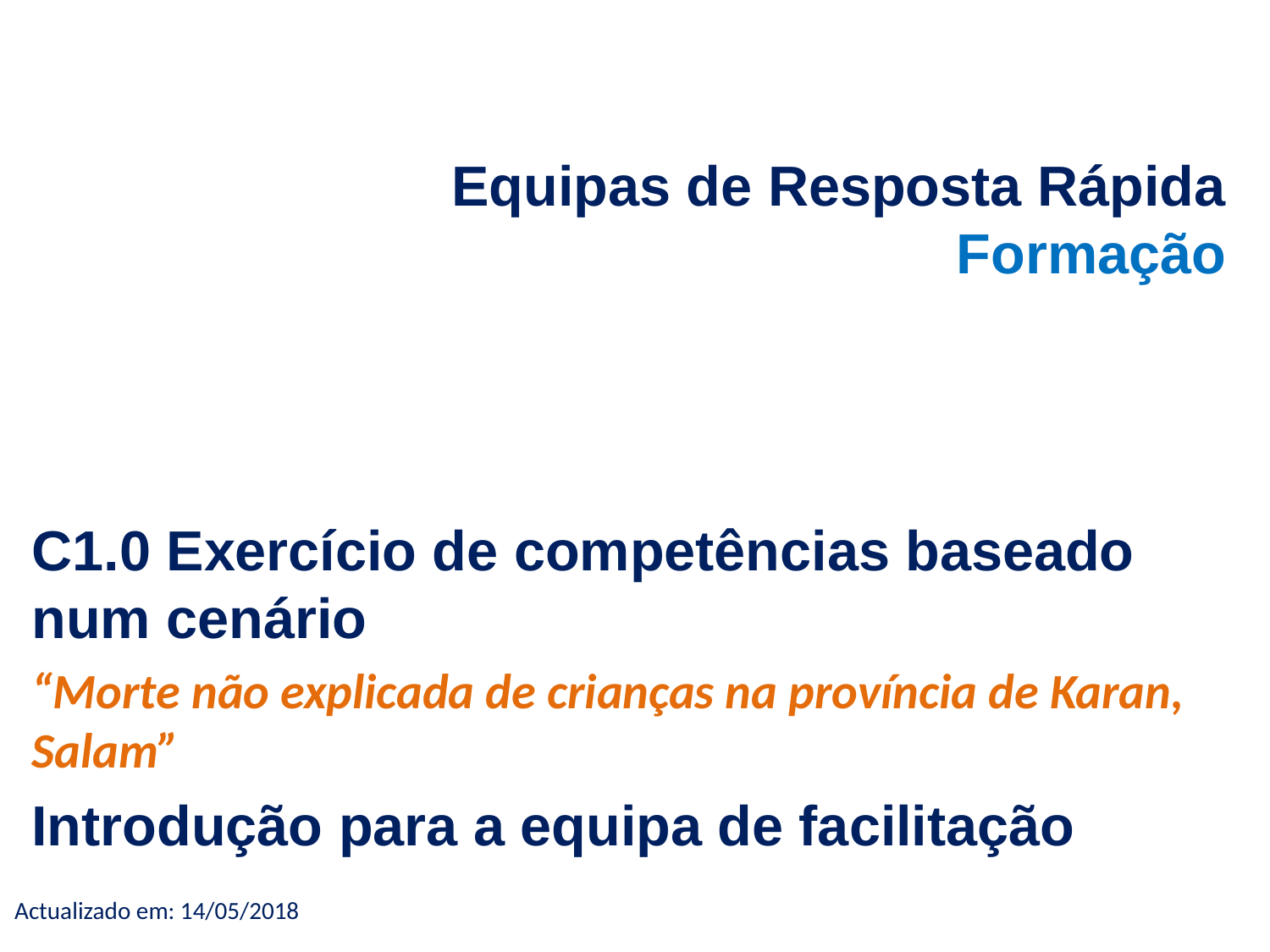

Equipas de Resposta Rápida
Formação
C1.0 Exercício de competências baseado num cenário
“Morte não explicada de crianças na província de Karan, Salam”
Introdução para a equipa de facilitação

Actualizado em: 14/05/2018